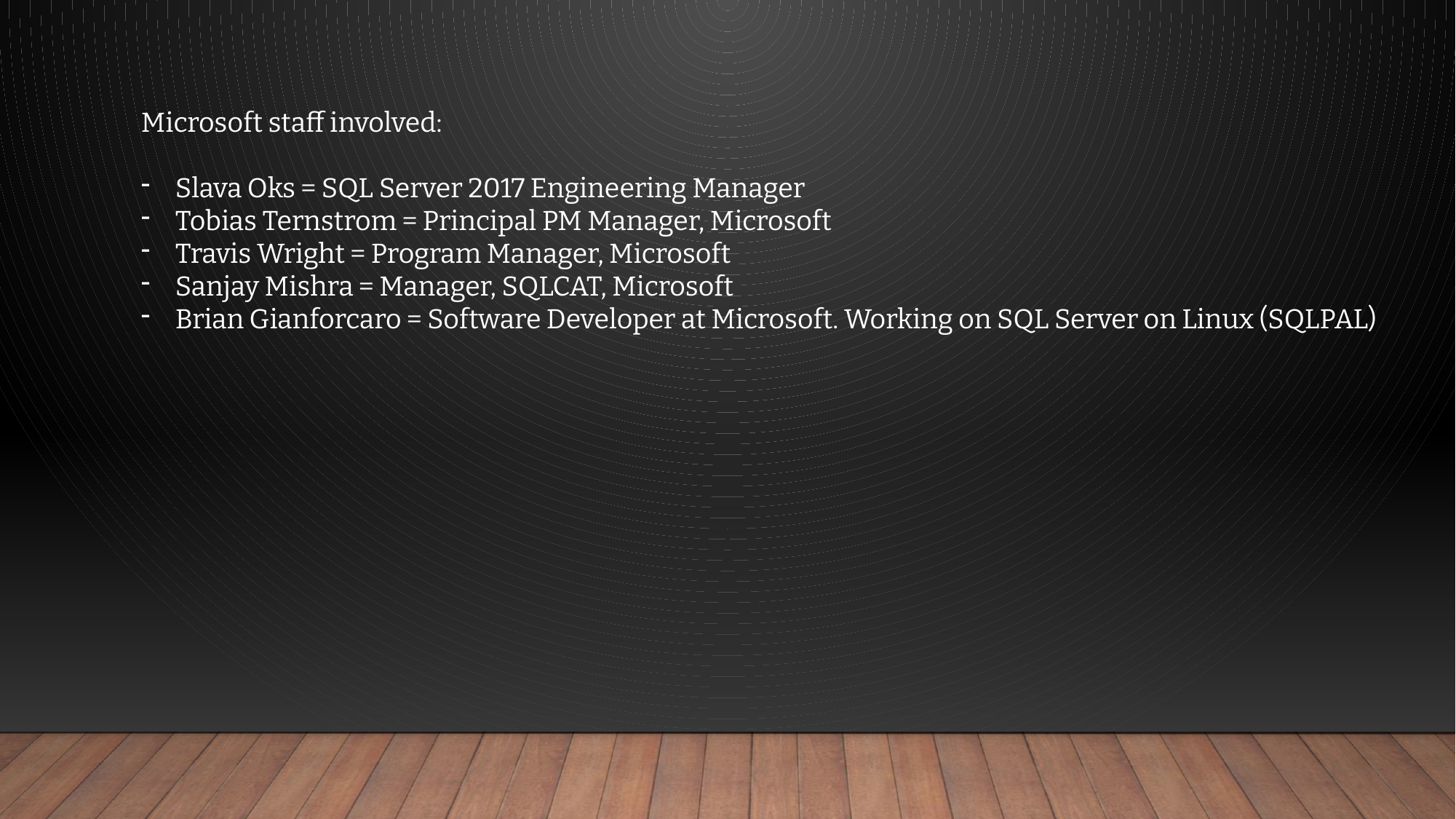

Microsoft staff involved:

Slava Oks = SQL Server 2017 Engineering Manager
Tobias Ternstrom = Principal PM Manager, Microsoft
Travis Wright = Program Manager, Microsoft
Sanjay Mishra = Manager, SQLCAT, Microsoft
Brian Gianforcaro = Software Developer at Microsoft. Working on SQL Server on Linux (SQLPAL)